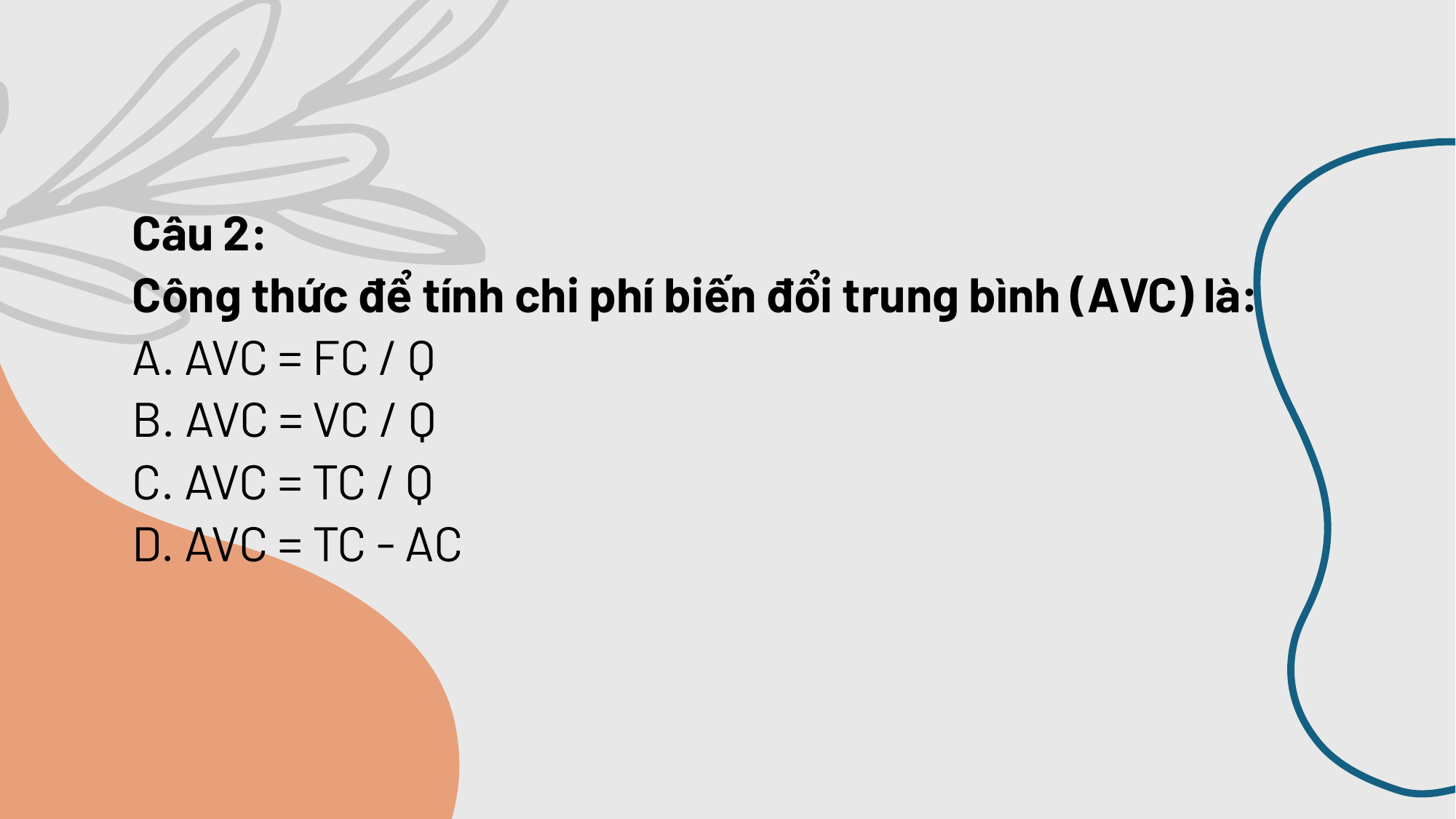

# Câu 2: Công thức để tính chi phí biến đổi trung bình (AVC) là: A. AVC = FC / Q B. AVC = VC / Q C. AVC = TC / Q D. AVC = TC - AC